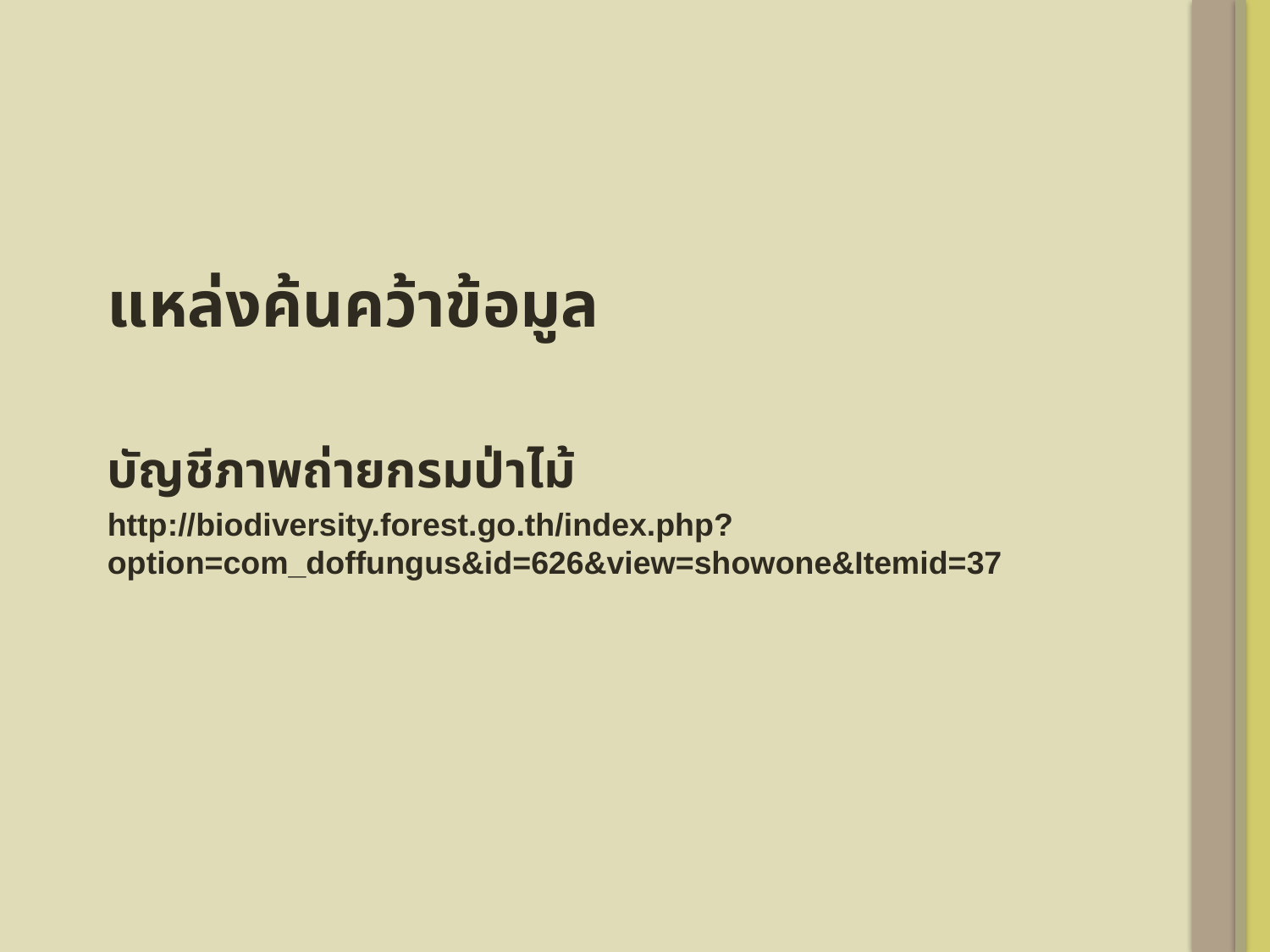

แหล่งค้นคว้าข้อมูล

บัญชีภาพถ่ายกรมป่าไม้
http://biodiversity.forest.go.th/index.php?option=com_doffungus&id=626&view=showone&Itemid=37